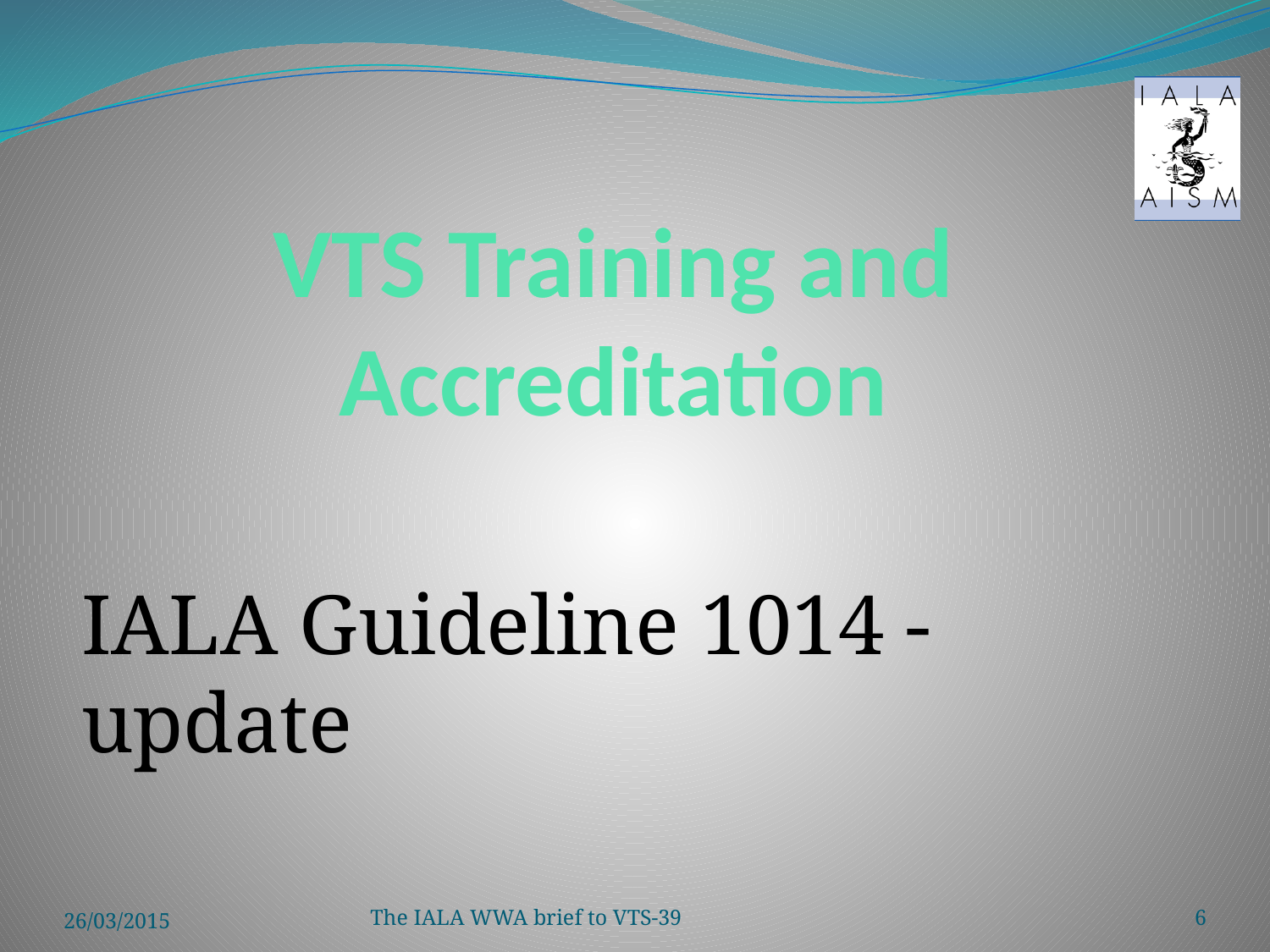

# VTS Training and Accreditation
IALA Guideline 1014 - update
26/03/2015
The IALA WWA brief to VTS-39
6